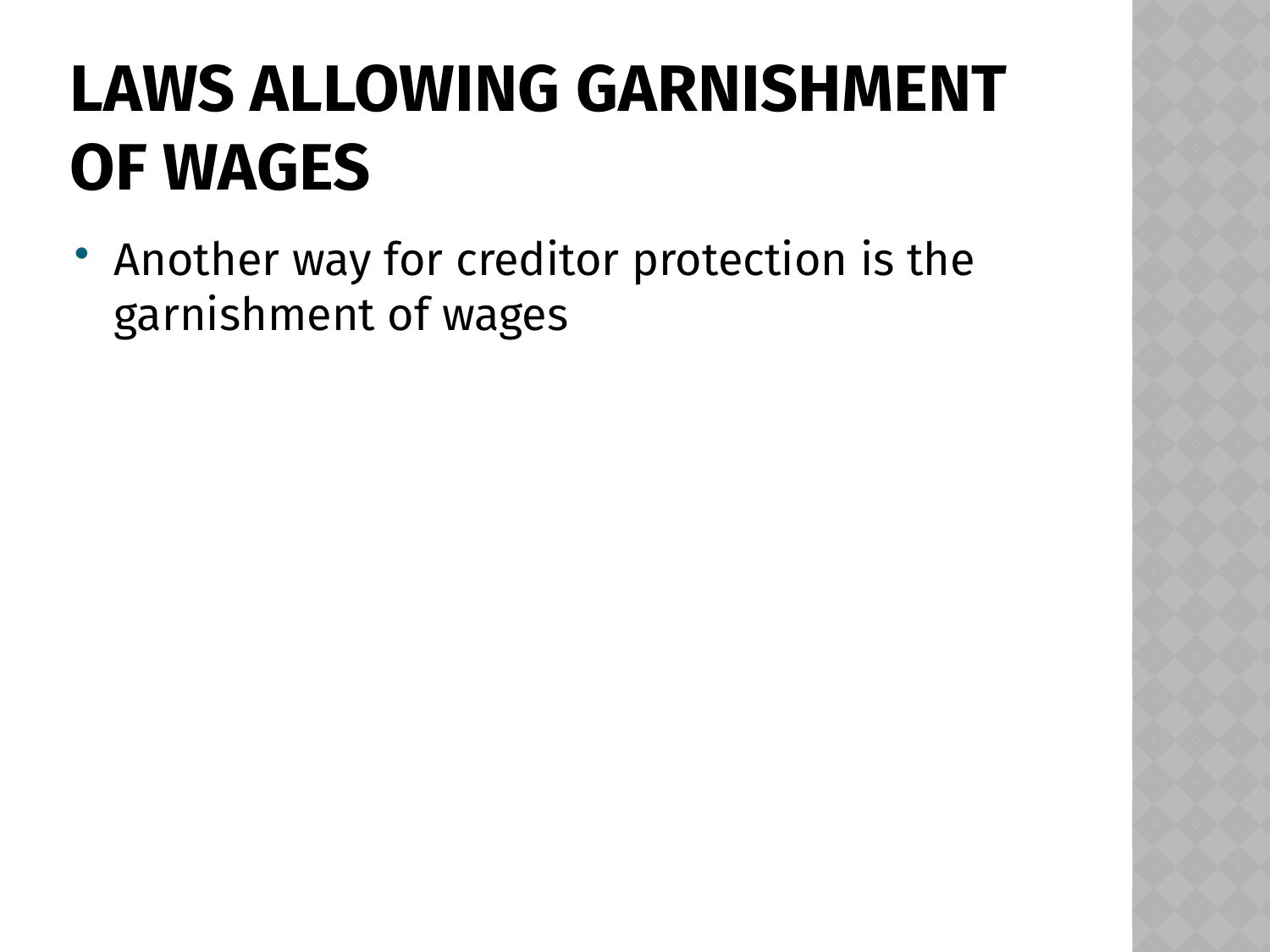

# Laws allowing Garnishment of wages
Another way for creditor protection is the garnishment of wages